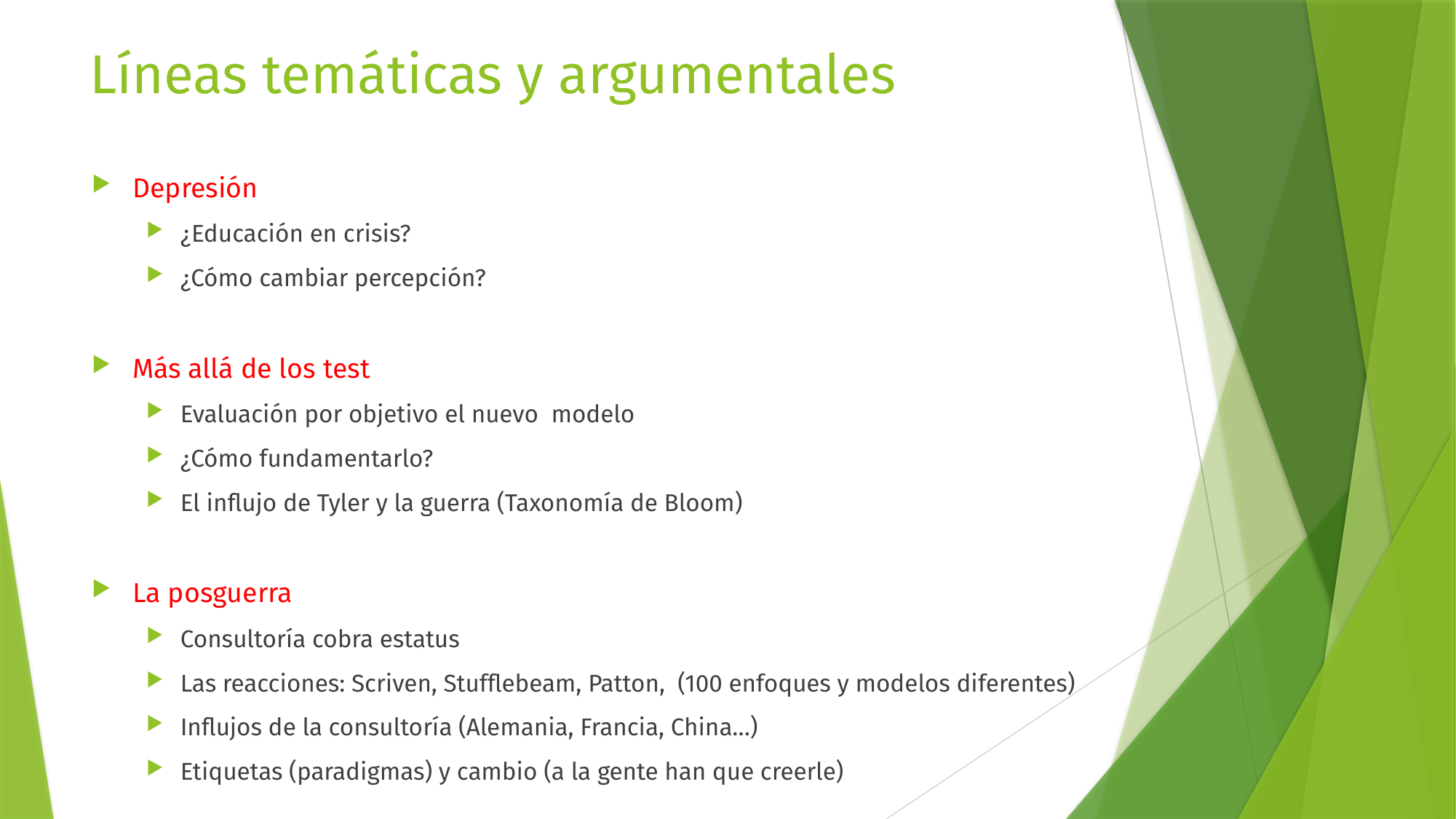

# Líneas temáticas y argumentales
Depresión
¿Educación en crisis?
¿Cómo cambiar percepción?

Más allá de los test
Evaluación por objetivo el nuevo  modelo
¿Cómo fundamentarlo?
El influjo de Tyler y la guerra (Taxonomía de Bloom)

La posguerra
Consultoría cobra estatus
Las reacciones: Scriven, Stufflebeam, Patton,  (100 enfoques y modelos diferentes)
Influjos de la consultoría (Alemania, Francia, China…)
Etiquetas (paradigmas) y cambio (a la gente han que creerle)